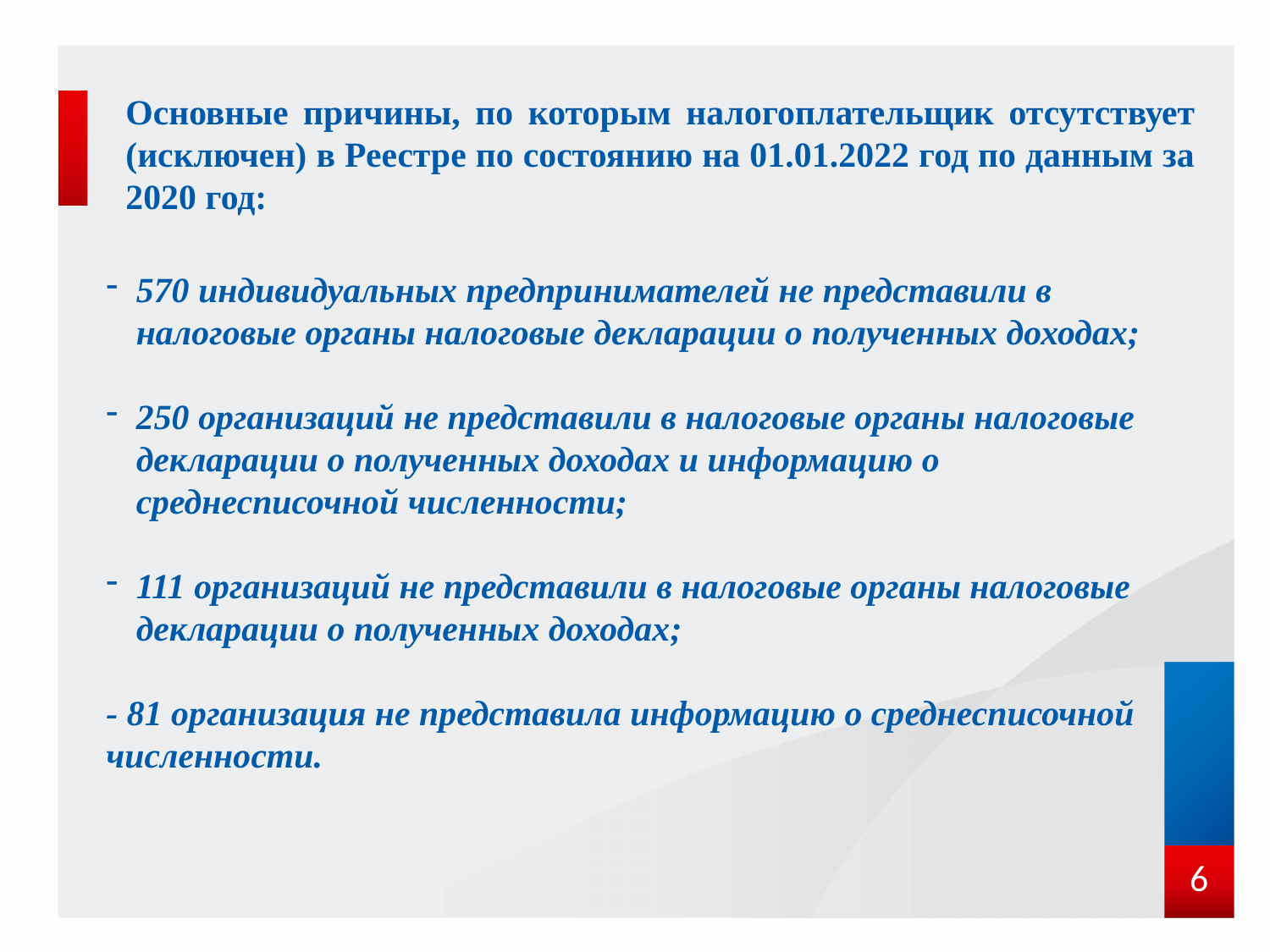

# Основные причины, по которым налогоплательщик отсутствует (исключен) в Реестре по состоянию на 01.01.2022 год по данным за 2020 год:

570 индивидуальных предпринимателей не представили в налоговые органы налоговые декларации о полученных доходах;

250 организаций не представили в налоговые органы налоговые декларации о полученных доходах и информацию о среднесписочной численности;

111 организаций не представили в налоговые органы налоговые декларации о полученных доходах;

- 81 организация не представила информацию о среднесписочной численности.
6